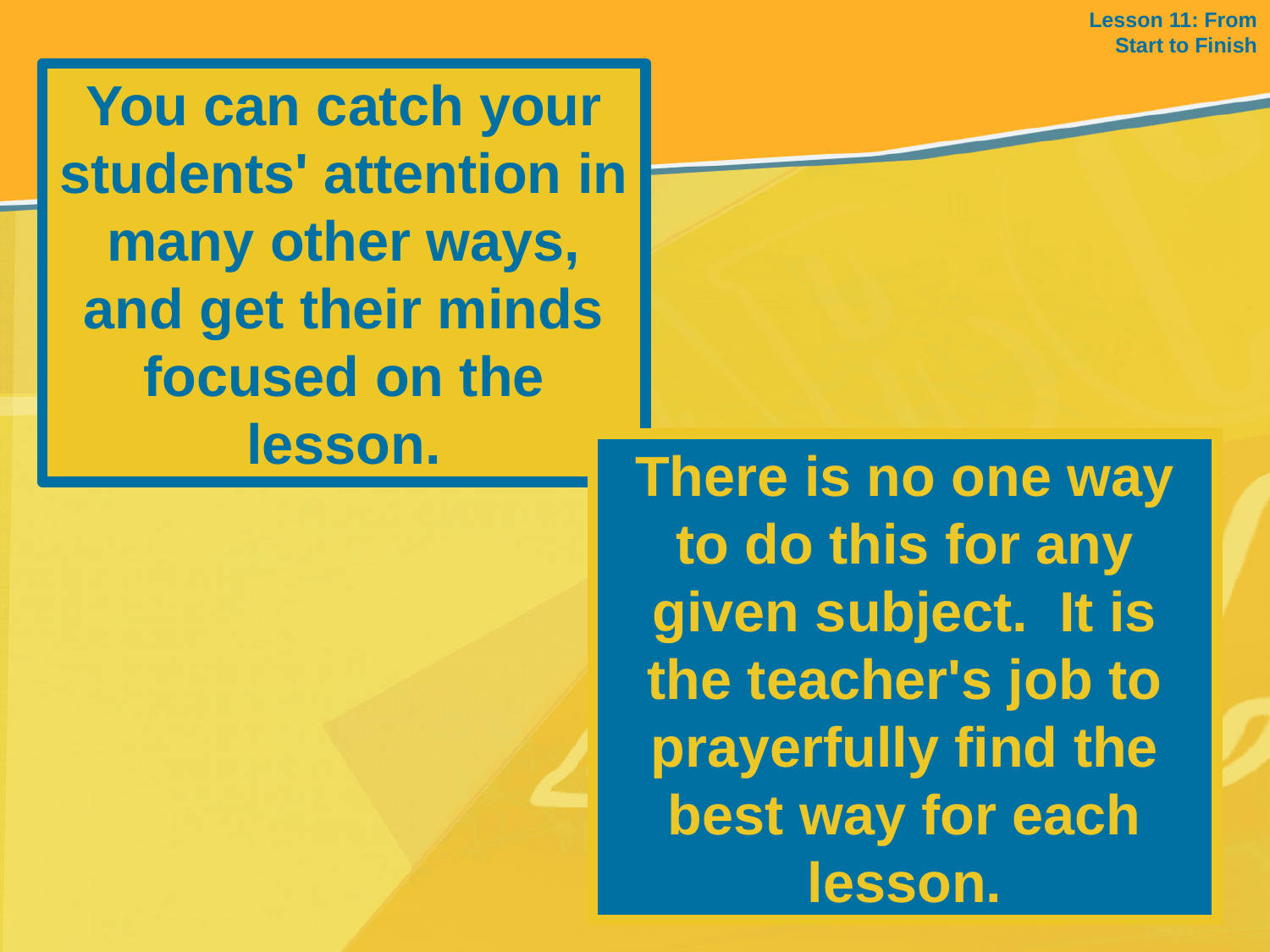

Lesson 11: From Start to Finish
You can catch your students' attention in many other ways, and get their minds focused on the lesson.
There is no one way to do this for any given subject.  It is the teacher's job to prayerfully find the best way for each lesson.